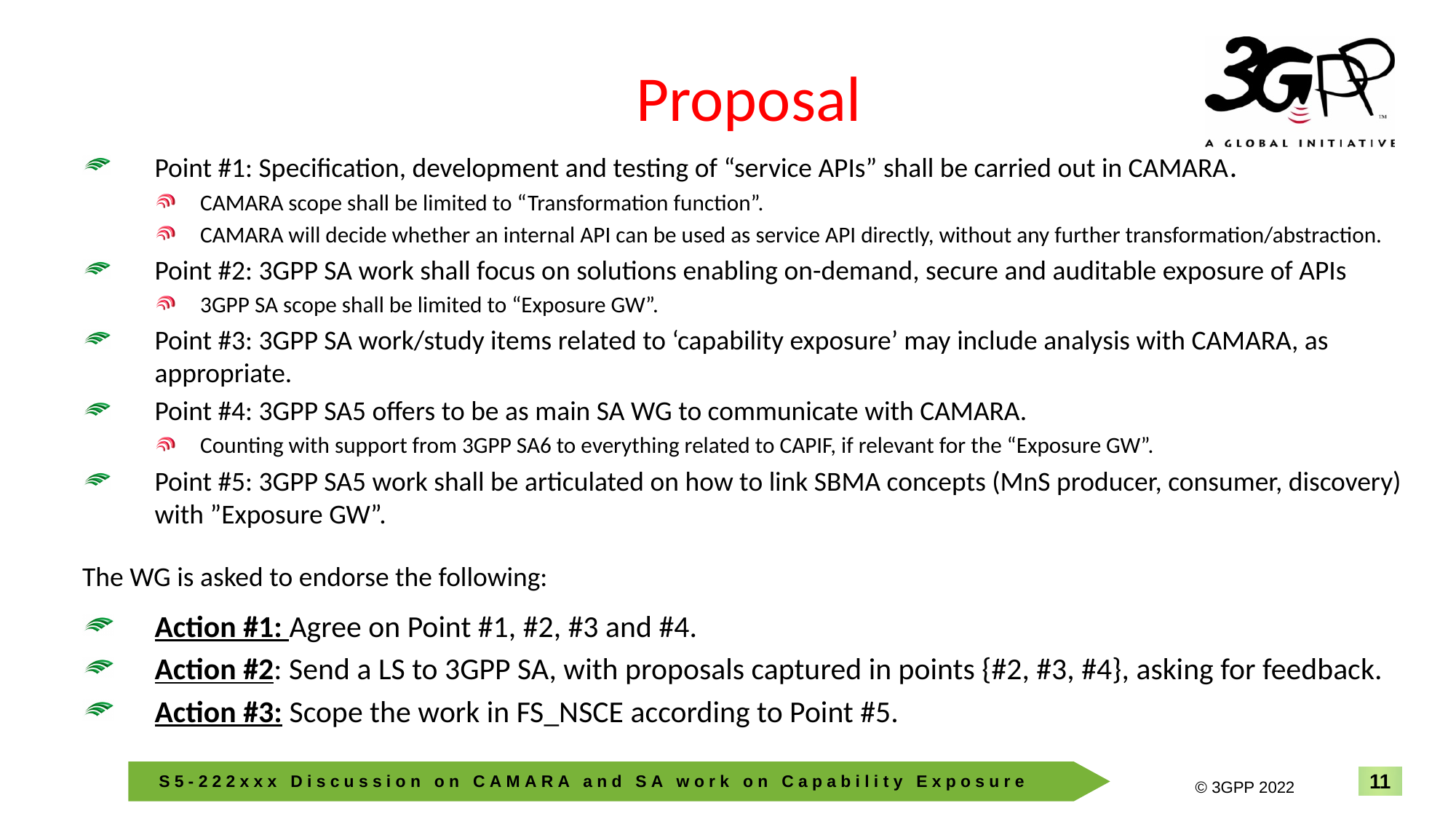

# Proposal
Point #1: Specification, development and testing of “service APIs” shall be carried out in CAMARA.
CAMARA scope shall be limited to “Transformation function”.
CAMARA will decide whether an internal API can be used as service API directly, without any further transformation/abstraction.
Point #2: 3GPP SA work shall focus on solutions enabling on-demand, secure and auditable exposure of APIs
3GPP SA scope shall be limited to “Exposure GW”.
Point #3: 3GPP SA work/study items related to ‘capability exposure’ may include analysis with CAMARA, as appropriate.
Point #4: 3GPP SA5 offers to be as main SA WG to communicate with CAMARA.
Counting with support from 3GPP SA6 to everything related to CAPIF, if relevant for the “Exposure GW”.
Point #5: 3GPP SA5 work shall be articulated on how to link SBMA concepts (MnS producer, consumer, discovery) with ”Exposure GW”.
The WG is asked to endorse the following:

Action #1: Agree on Point #1, #2, #3 and #4.
Action #2: Send a LS to 3GPP SA, with proposals captured in points {#2, #3, #4}, asking for feedback.
Action #3: Scope the work in FS_NSCE according to Point #5.